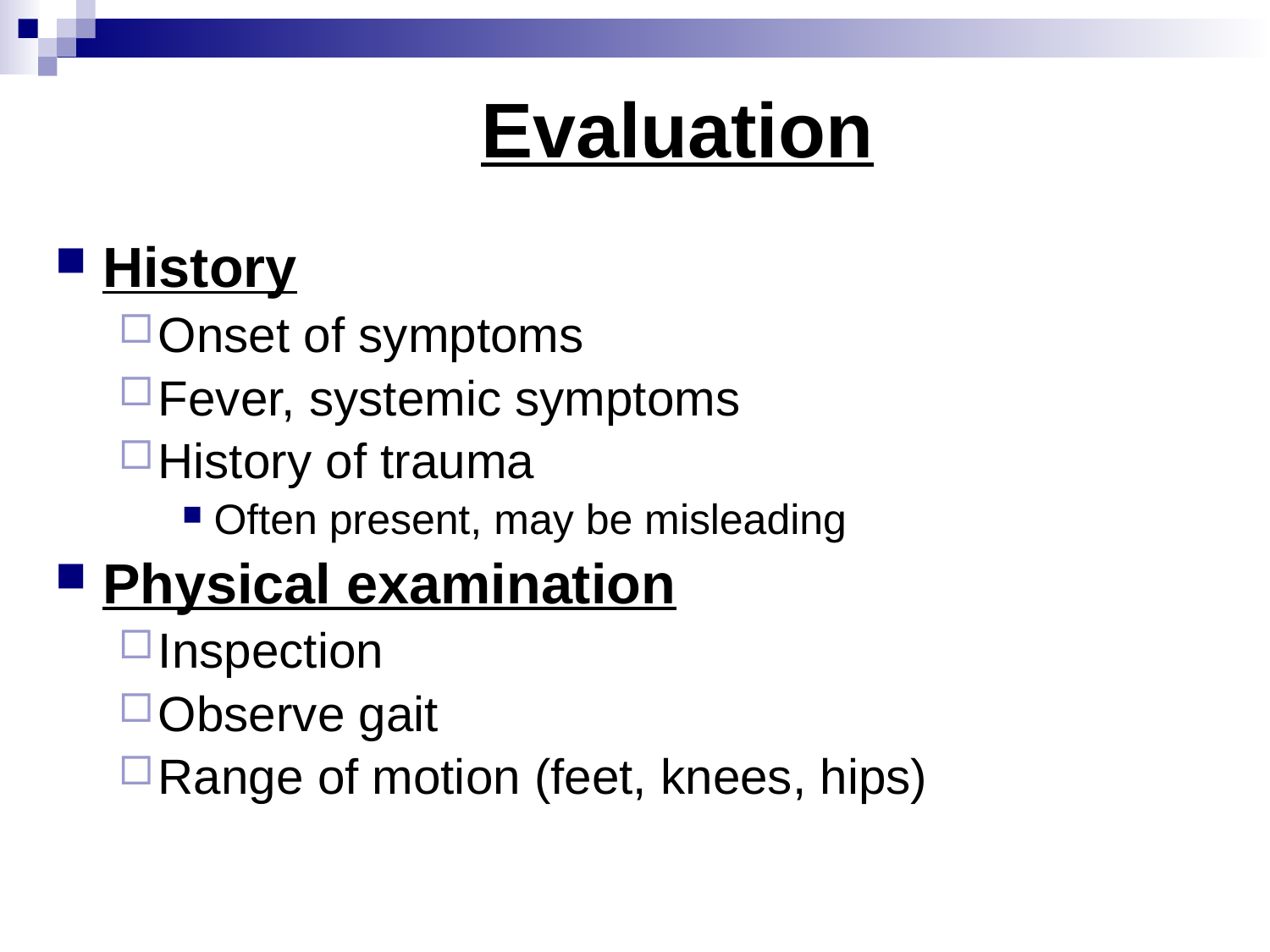

# Evaluation
History
Onset of symptoms
Fever, systemic symptoms
History of trauma
Often present, may be misleading
Physical examination
Inspection
Observe gait
Range of motion (feet, knees, hips)